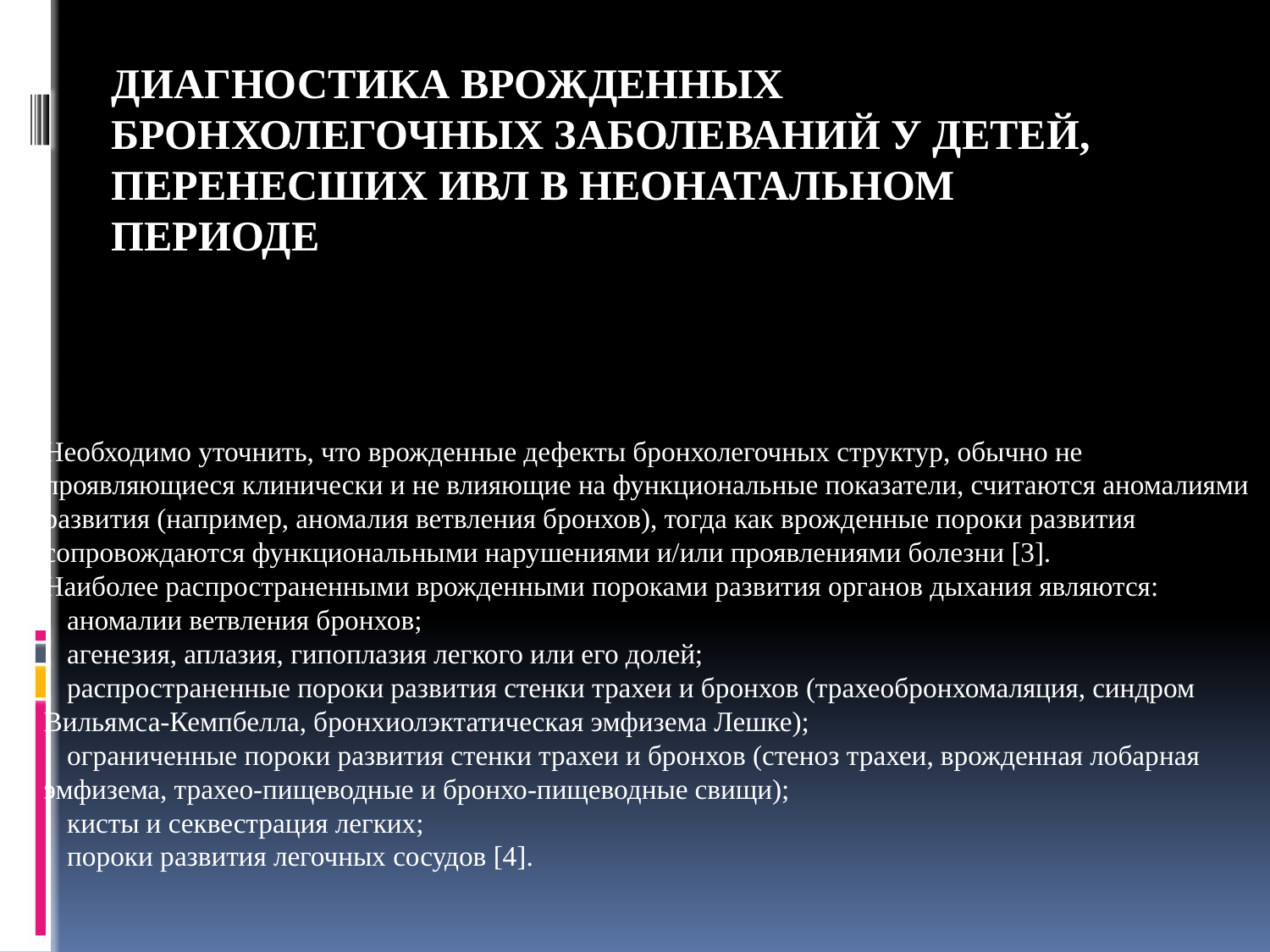

# Диагностика врожденных бронхолегочных заболеваний у детей, перенесших ивл в неонатальном периоде
Необходимо уточнить, что врожденные дефекты бронхолегочных структур, обычно не проявляющиеся клинически и не влияющие на функциональные показатели, считаются аномалиями развития (например, аномалия ветвления бронхов), тогда как врожденные пороки развития сопровождаются функциональными нарушениями и/или проявлениями болезни [3].
Наиболее распространенными врожденными пороками развития органов дыхания являются:
·  аномалии ветвления бронхов;
·  агенезия, аплазия, гипоплазия легкого или его долей;
·  распространенные пороки развития стенки трахеи и бронхов (трахеобронхомаляция, синдром Вильямса-Кемпбелла, бронхиолэктатическая эмфизема Лешке);
·  ограниченные пороки развития стенки трахеи и бронхов (стеноз трахеи, врожденная лобарная эмфизема, трахео-пищеводные и бронхо-пищеводные свищи);
·  кисты и секвестрация легких;
·  пороки развития легочных сосудов [4].